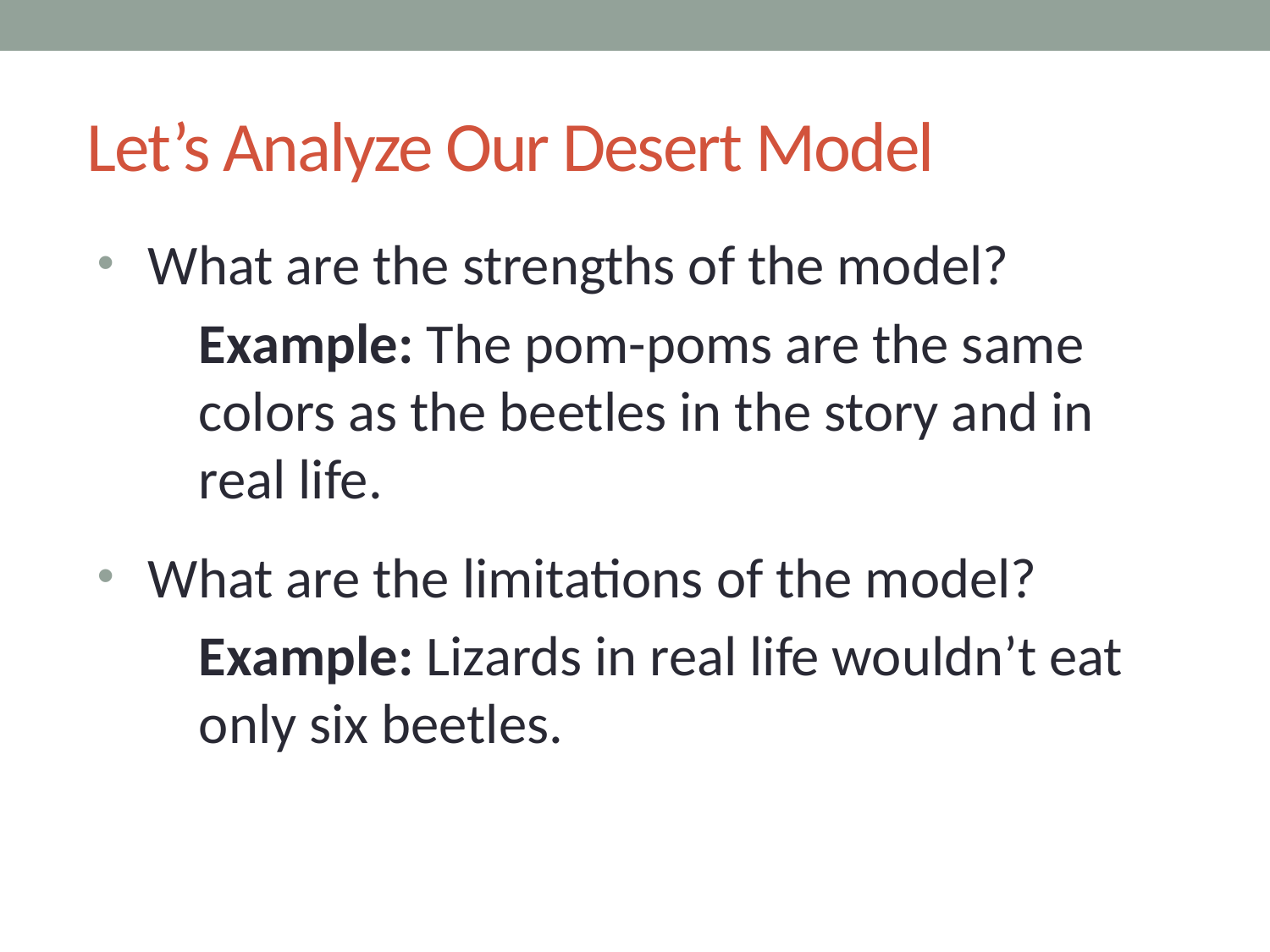

# Let’s Analyze Our Desert Model
What are the strengths of the model?
Example: The pom-poms are the same colors as the beetles in the story and in real life.
What are the limitations of the model?
Example: Lizards in real life wouldn’t eat only six beetles.